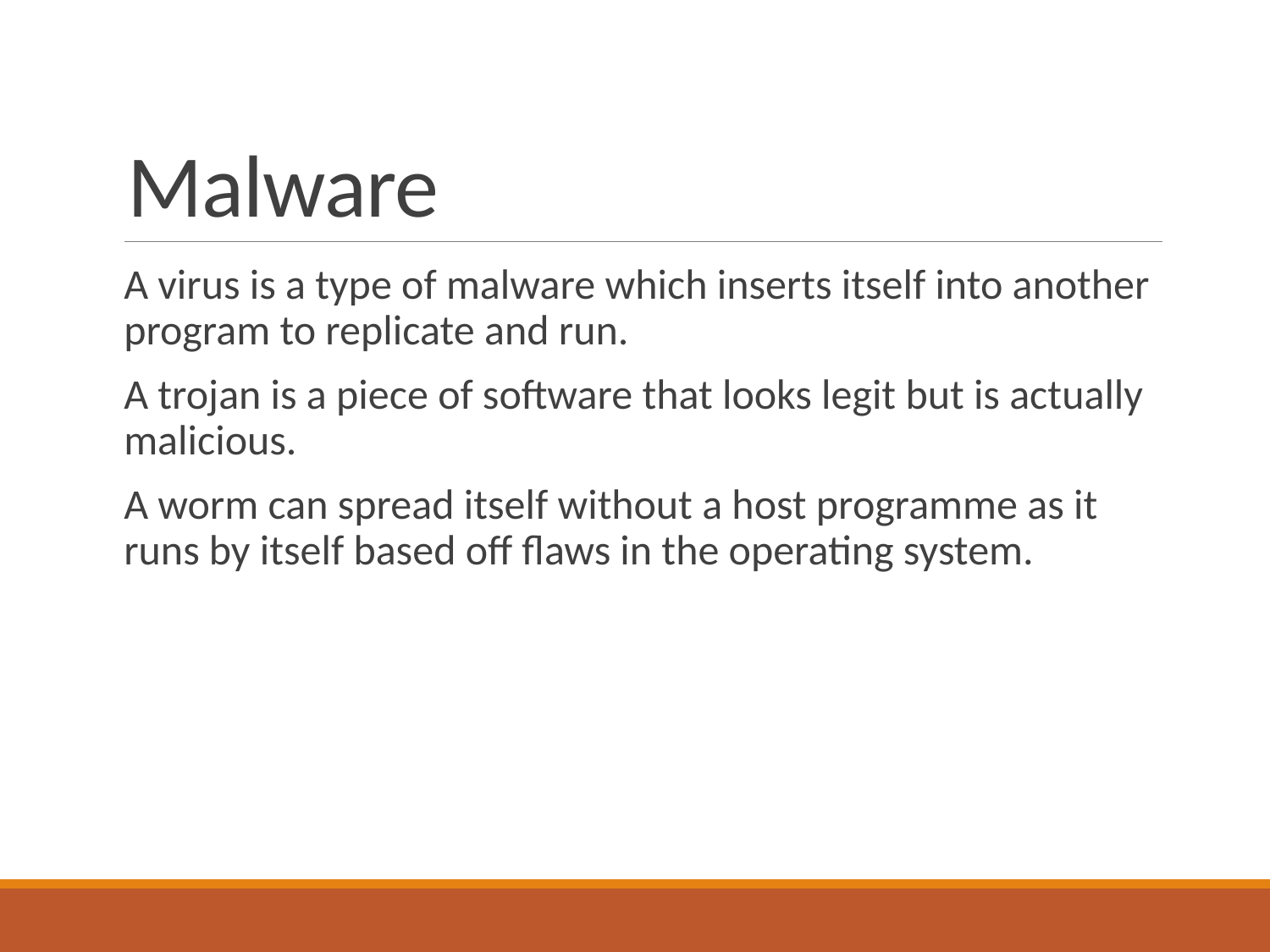

# Malware
A virus is a type of malware which inserts itself into another program to replicate and run.
A trojan is a piece of software that looks legit but is actually malicious.
A worm can spread itself without a host programme as it runs by itself based off flaws in the operating system.